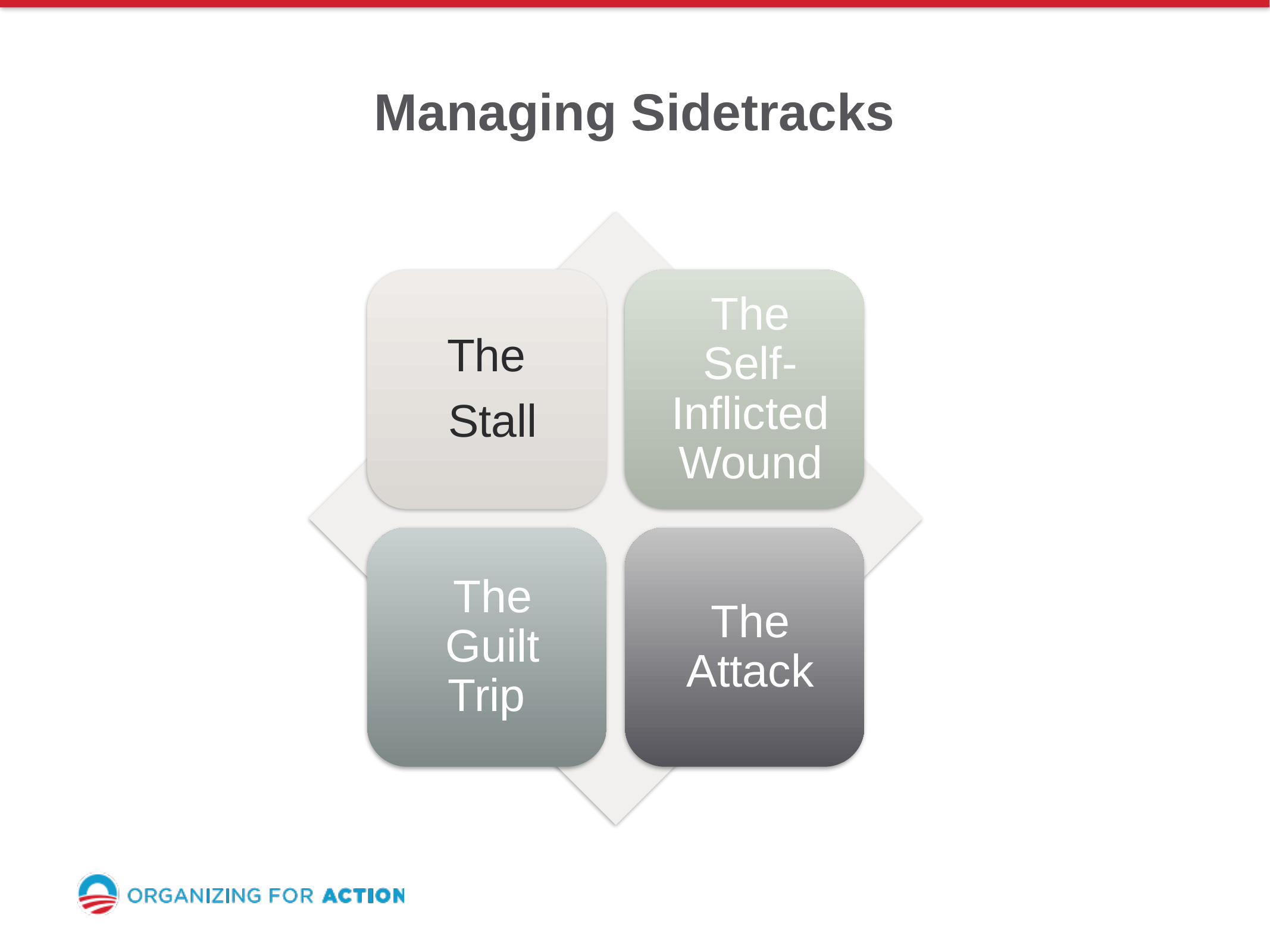

Managing Sidetracks
The
Stall
The Self-Inflicted Wound
The Guilt Trip
The Attack